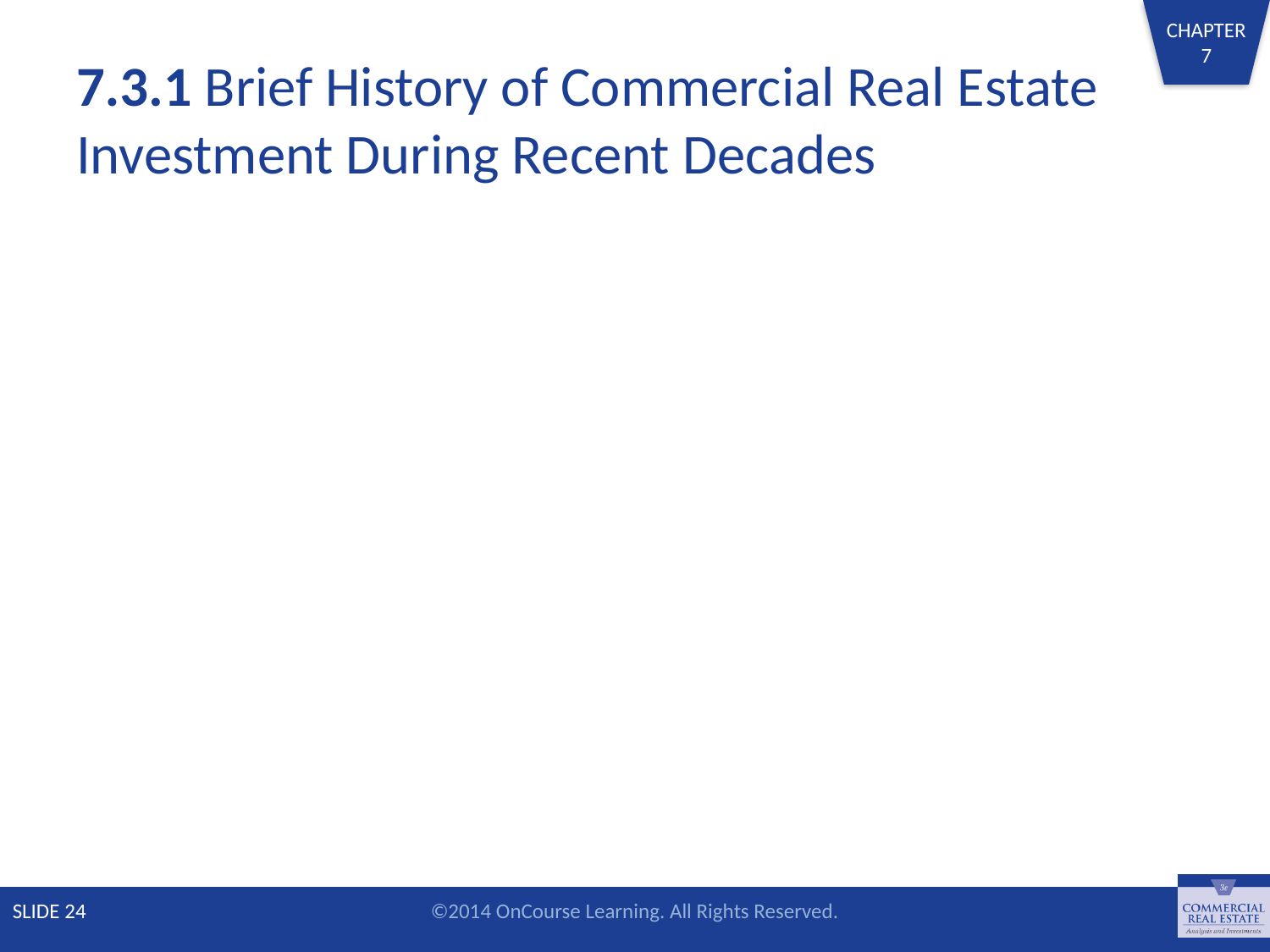

# 7.3.1 Brief History of Commercial Real Estate Investment During Recent Decades

SLIDE 24